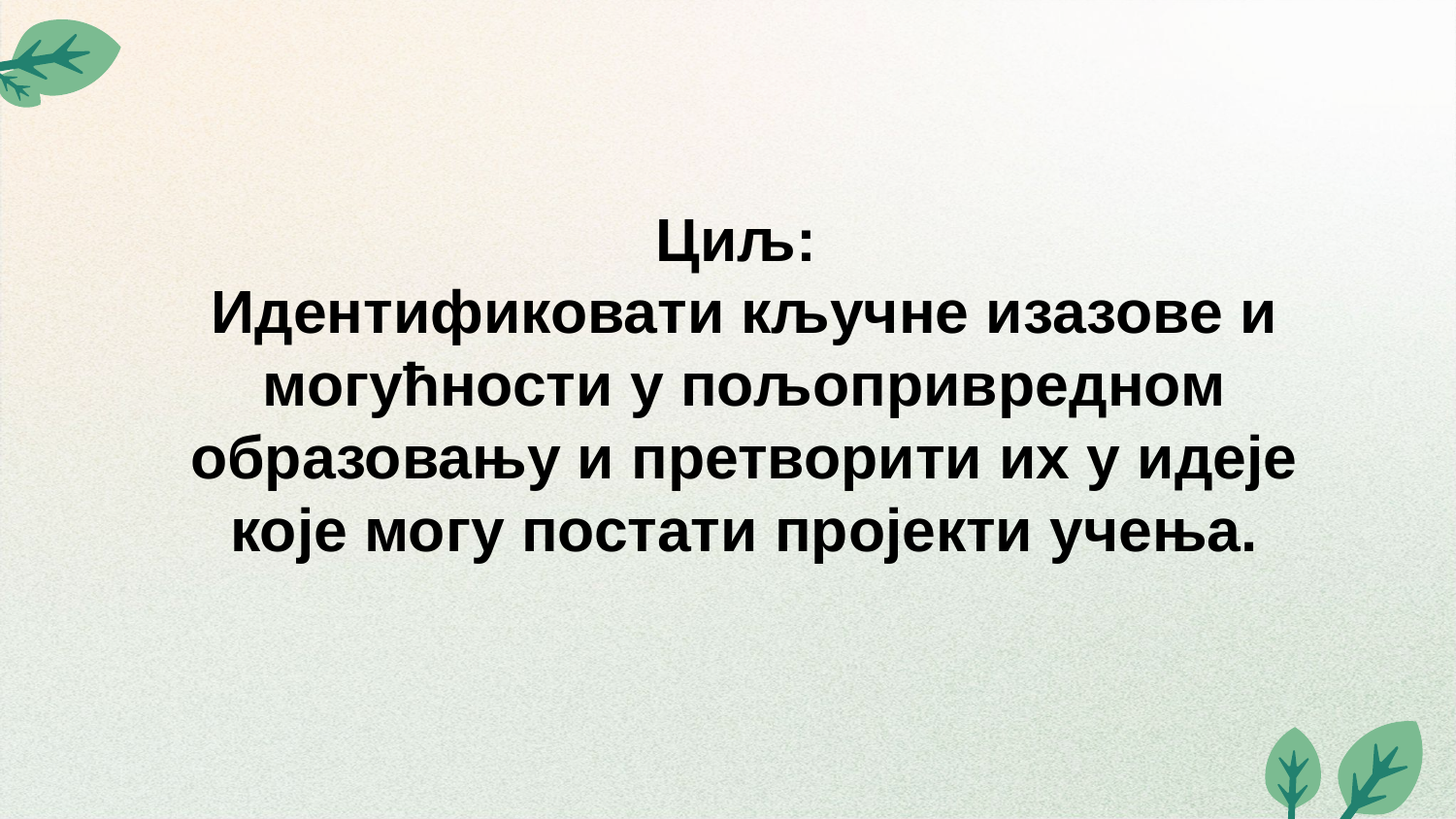

# Циљ: Идентификовати кључне изазове и могућности у пољопривредном образовању и претворити их у идеје које могу постати пројекти учења.